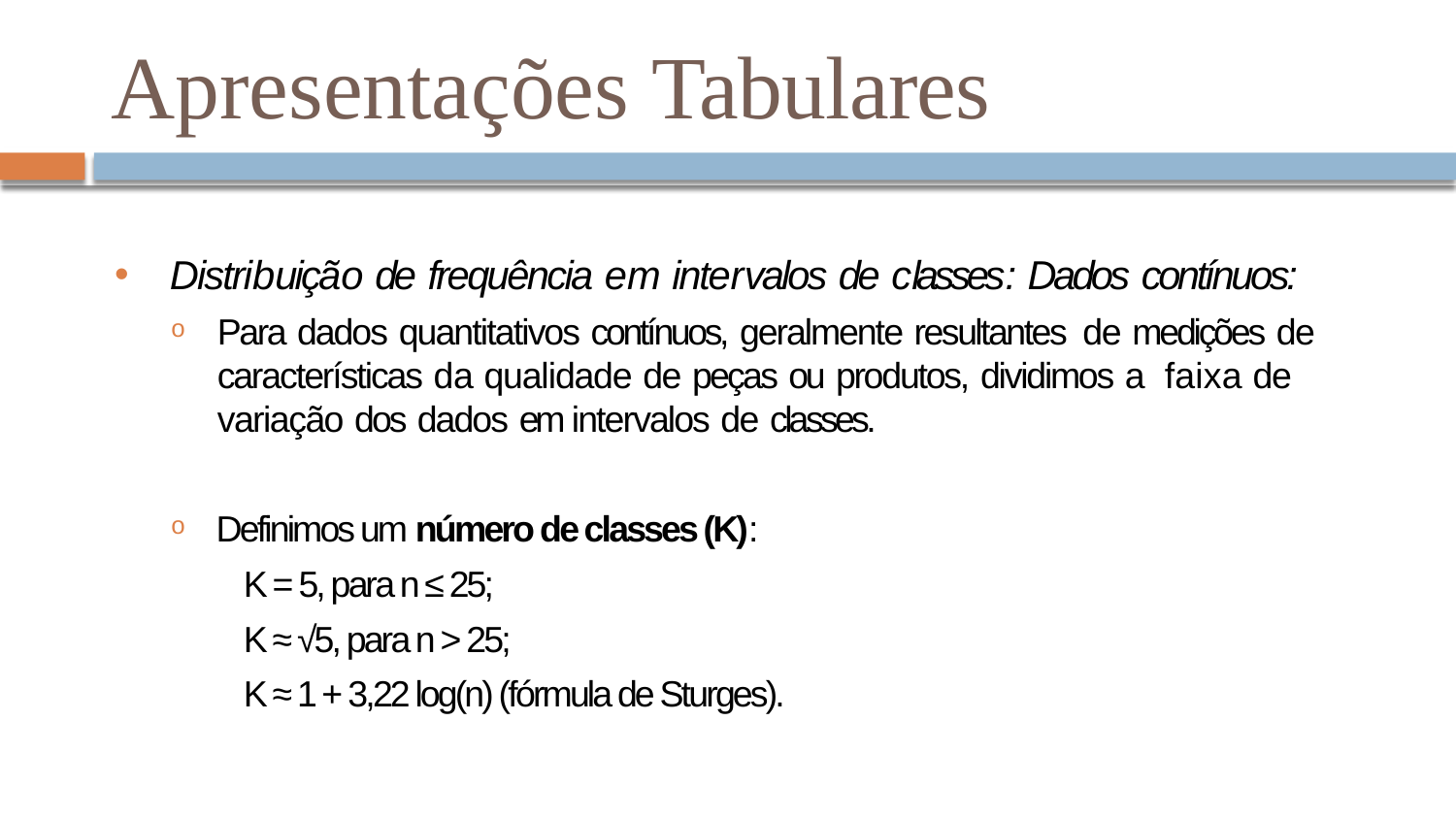

# Apresentações Tabulares
Distribuição de frequência em intervalos de classes: Dados contínuos:
Para dados quantitativos contínuos, geralmente resultantes de medições de características da qualidade de peças ou produtos, dividimos a faixa de variação dos dados em intervalos de classes.

Definimos um número de classes (K):
K = 5, para n ≤ 25;
K ≈ √5, para n > 25;
K ≈ 1 + 3,22 log(n) (fórmula de Sturges).